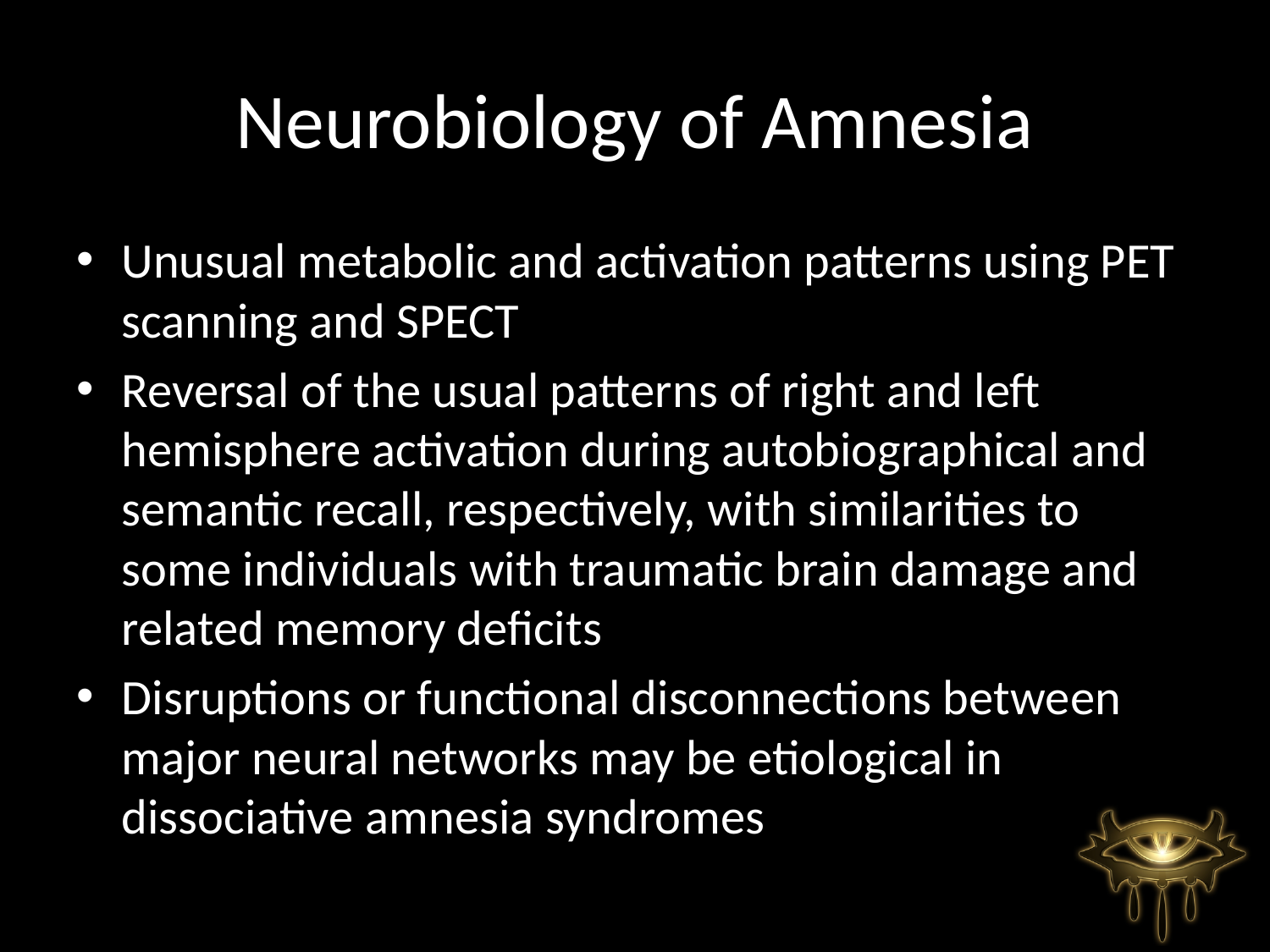

# Neurobiology of Amnesia
Unusual metabolic and activation patterns using PET scanning and SPECT
Reversal of the usual patterns of right and left hemisphere activation during autobiographical and semantic recall, respectively, with similarities to some individuals with traumatic brain damage and related memory deficits
Disruptions or functional disconnections between major neural networks may be etiological in dissociative amnesia syndromes